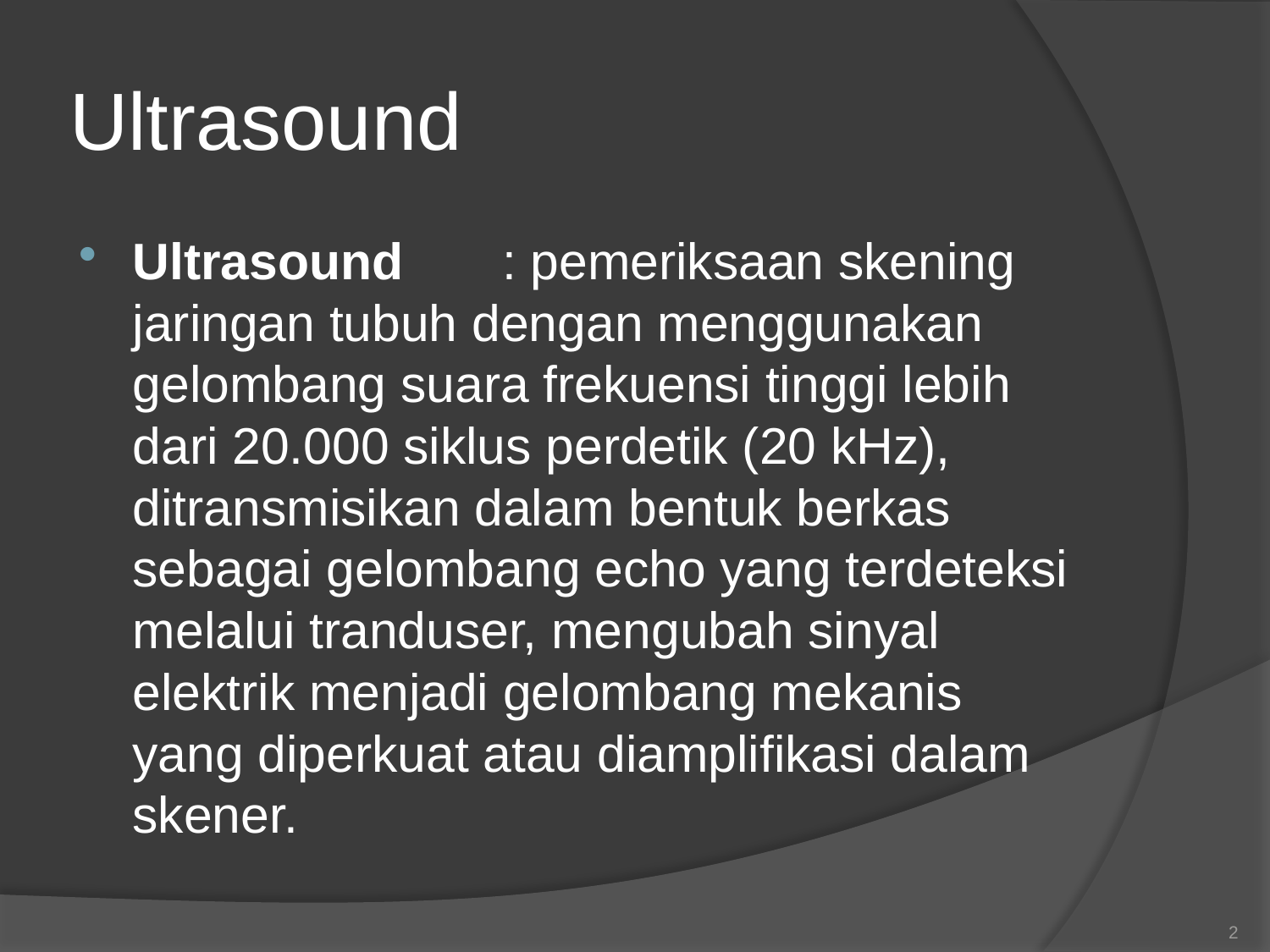

# Ultrasound
Ultrasound	: pemeriksaan skening jaringan tubuh dengan menggunakan gelombang suara frekuensi tinggi lebih dari 20.000 siklus perdetik (20 kHz), ditransmisikan dalam bentuk berkas sebagai gelombang echo yang terdeteksi melalui tranduser, mengubah sinyal elektrik menjadi gelombang mekanis yang diperkuat atau diamplifikasi dalam skener.
2